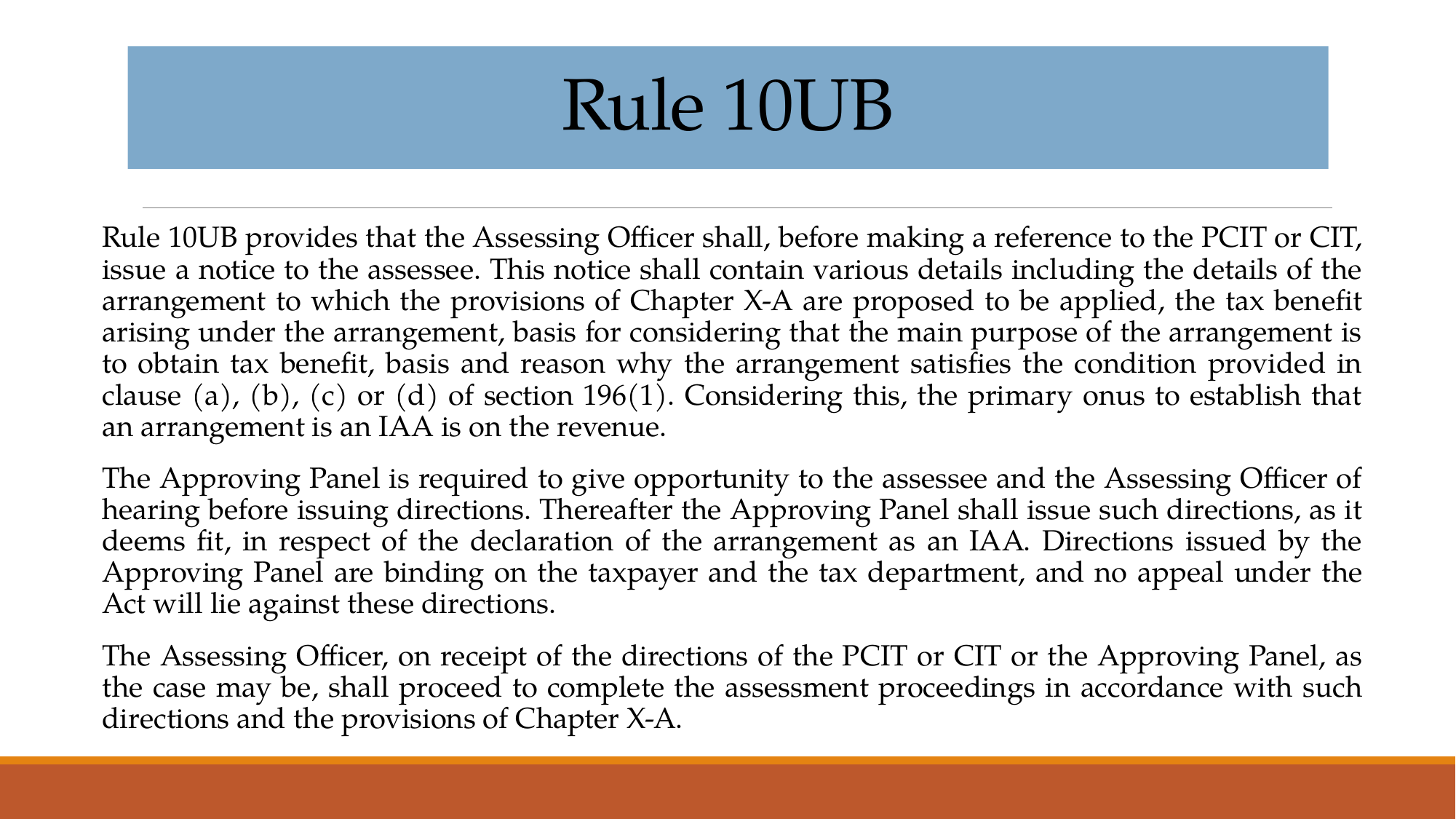

# Rule 10UB
Rule 10UB provides that the Assessing Officer shall, before making a reference to the PCIT or CIT, issue a notice to the assessee. This notice shall contain various details including the details of the arrangement to which the provisions of Chapter X-A are proposed to be applied, the tax benefit arising under the arrangement, basis for considering that the main purpose of the arrangement is to obtain tax benefit, basis and reason why the arrangement satisfies the condition provided in clause (a), (b), (c) or (d) of section 196(1). Considering this, the primary onus to establish that an arrangement is an IAA is on the revenue.
The Approving Panel is required to give opportunity to the assessee and the Assessing Officer of hearing before issuing directions. Thereafter the Approving Panel shall issue such directions, as it deems fit, in respect of the declaration of the arrangement as an IAA. Directions issued by the Approving Panel are binding on the taxpayer and the tax department, and no appeal under the Act will lie against these directions.
The Assessing Officer, on receipt of the directions of the PCIT or CIT or the Approving Panel, as the case may be, shall proceed to complete the assessment proceedings in accordance with such directions and the provisions of Chapter X-A.